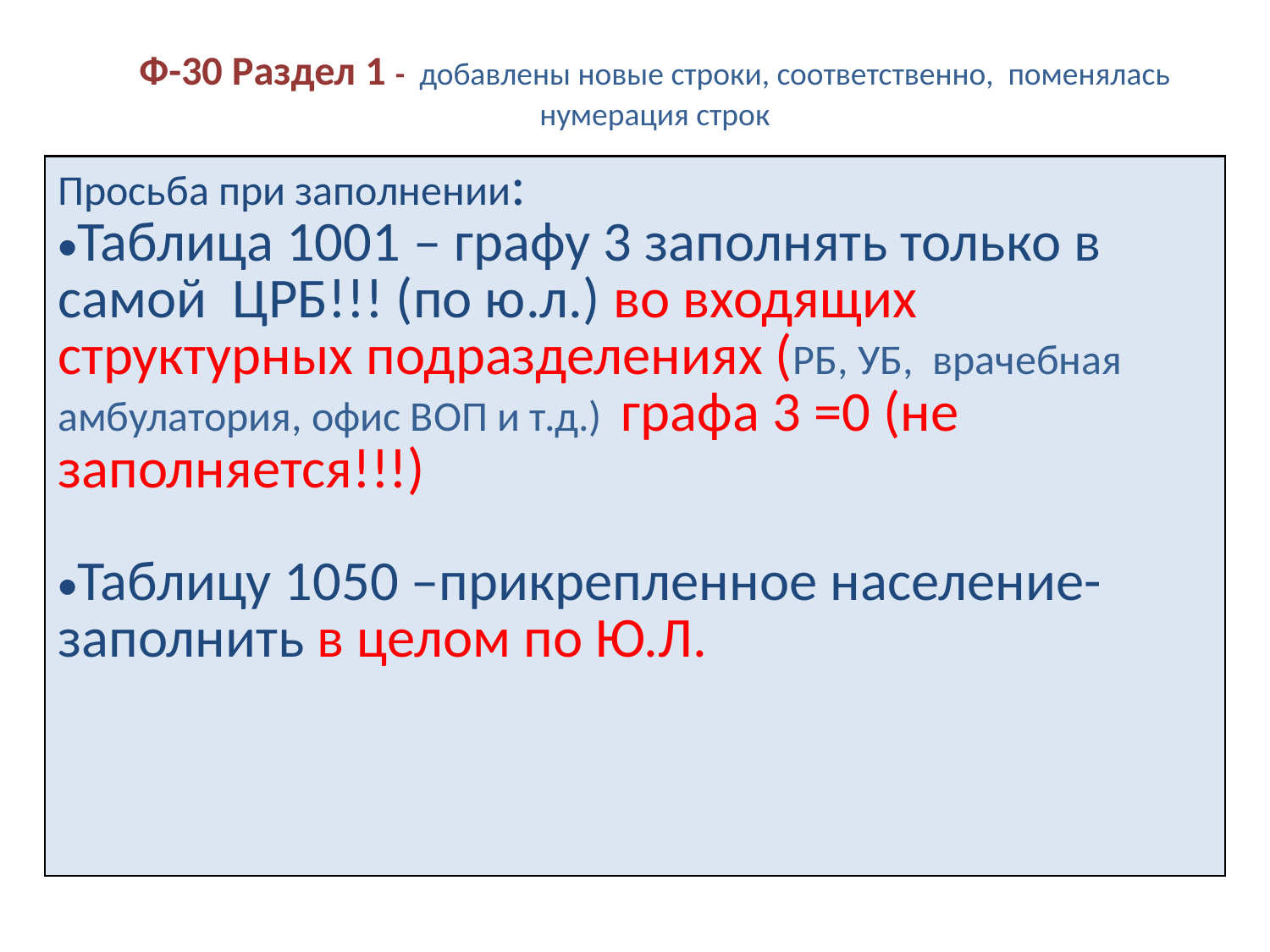

# Ф-30 Раздел 1 -  добавлены новые строки, соответственно,  поменялась нумерация строк
| Просьба при заполнении: Таблица 1001 – графу 3 заполнять только в самой ЦРБ!!! (по ю.л.) во входящих структурных подразделениях (РБ, УБ, врачебная амбулатория, офис ВОП и т.д.) графа 3 =0 (не заполняется!!!) Таблицу 1050 –прикрепленное население- заполнить в целом по Ю.Л. |
| --- |